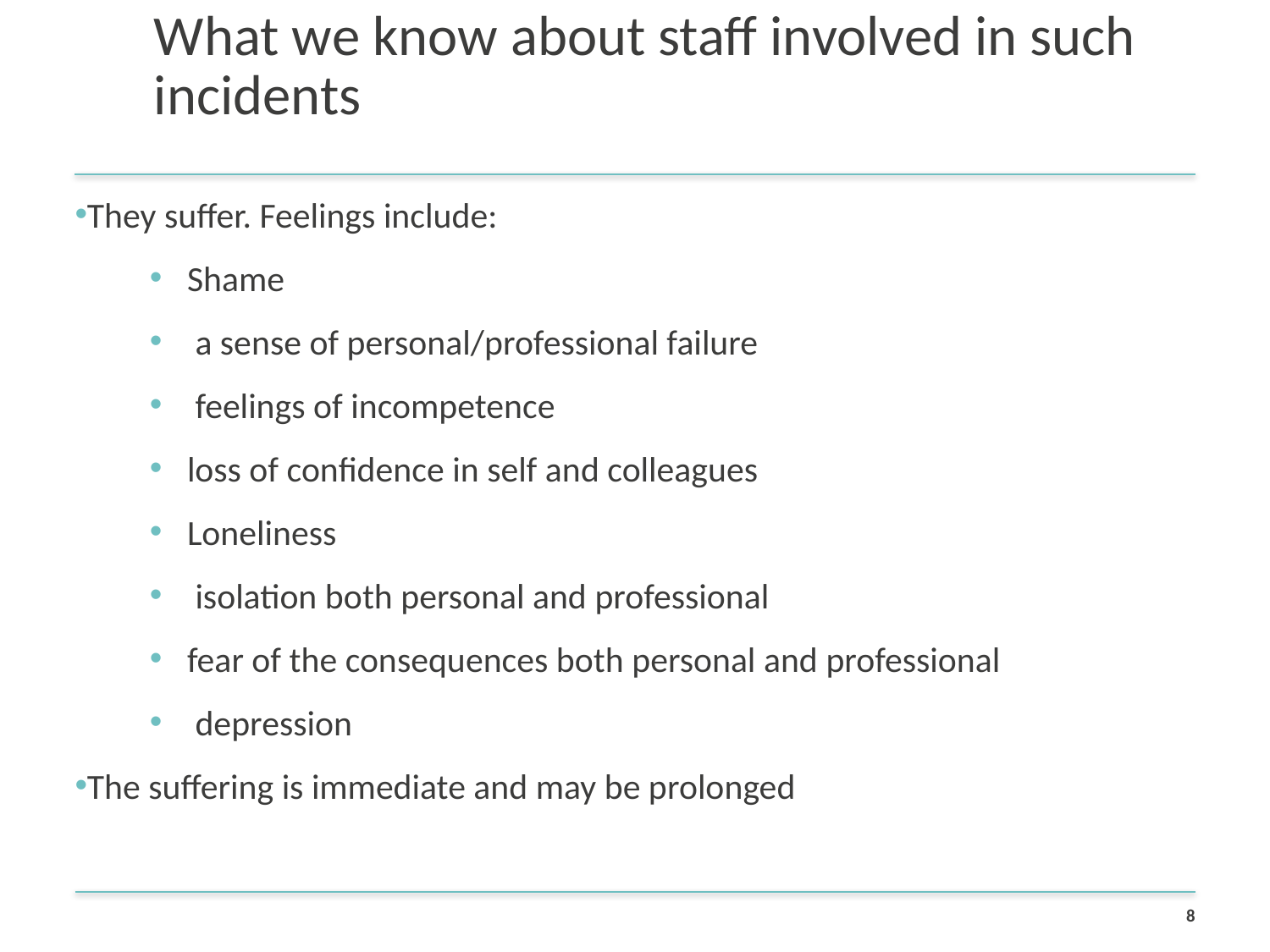

# What we know about staff involved in such incidents

They suffer. Feelings include:
Shame
 a sense of personal/professional failure
 feelings of incompetence
loss of confidence in self and colleagues
Loneliness
 isolation both personal and professional
fear of the consequences both personal and professional
 depression
The suffering is immediate and may be prolonged